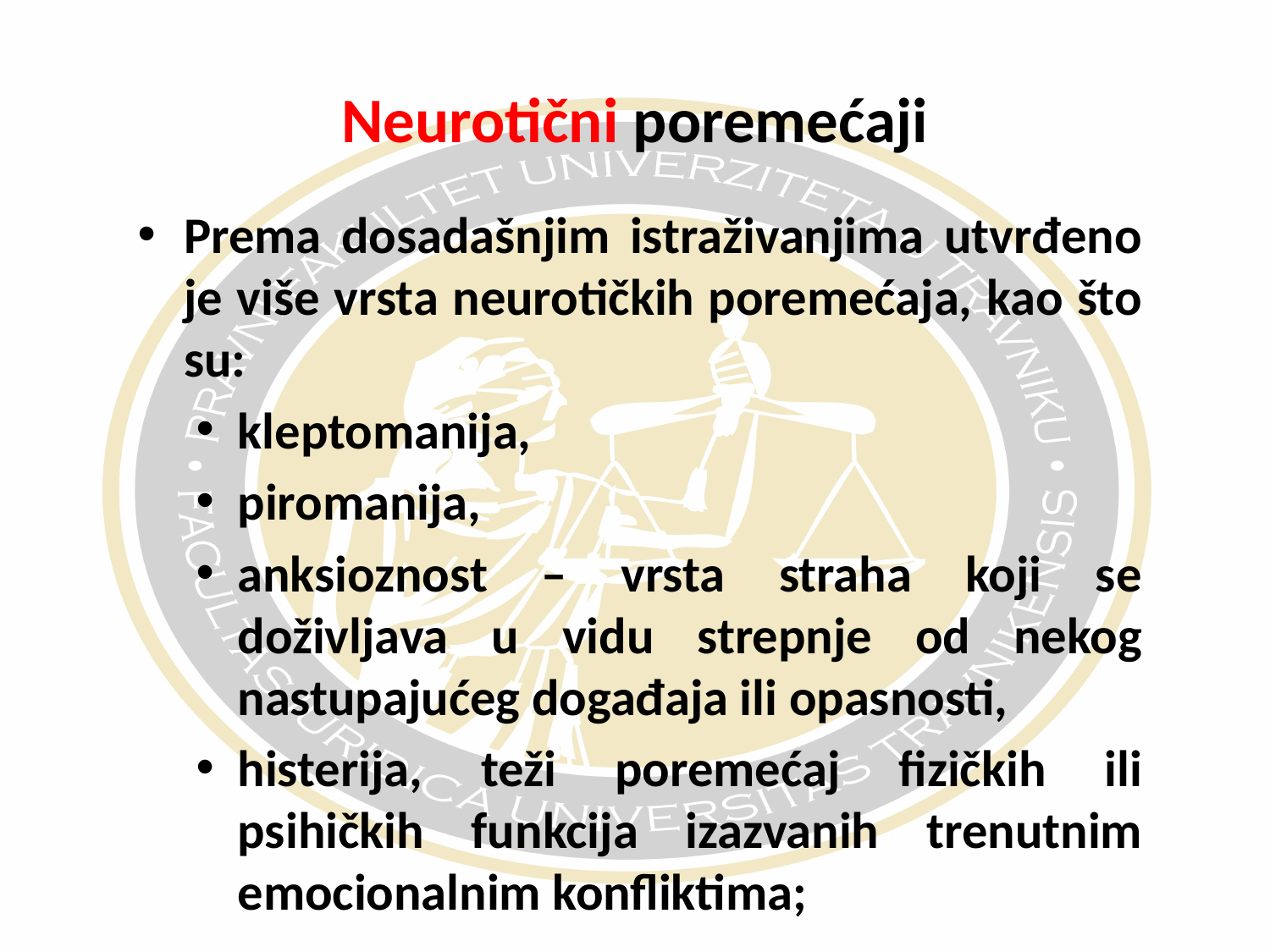

# Neurotični poremećaji
Prema dosadašnjim istraživanjima utvrđeno je više vrsta neurotičkih poremećaja, kao što su:
kleptomanija,
piromanija,
anksioznost – vrsta straha koji se doživljava u vidu strepnje od nekog nastupajućeg događaja ili opasnosti,
histerija, teži poremećaj fizičkih ili psihičkih funkcija izazvanih trenutnim emocionalnim konfliktima;